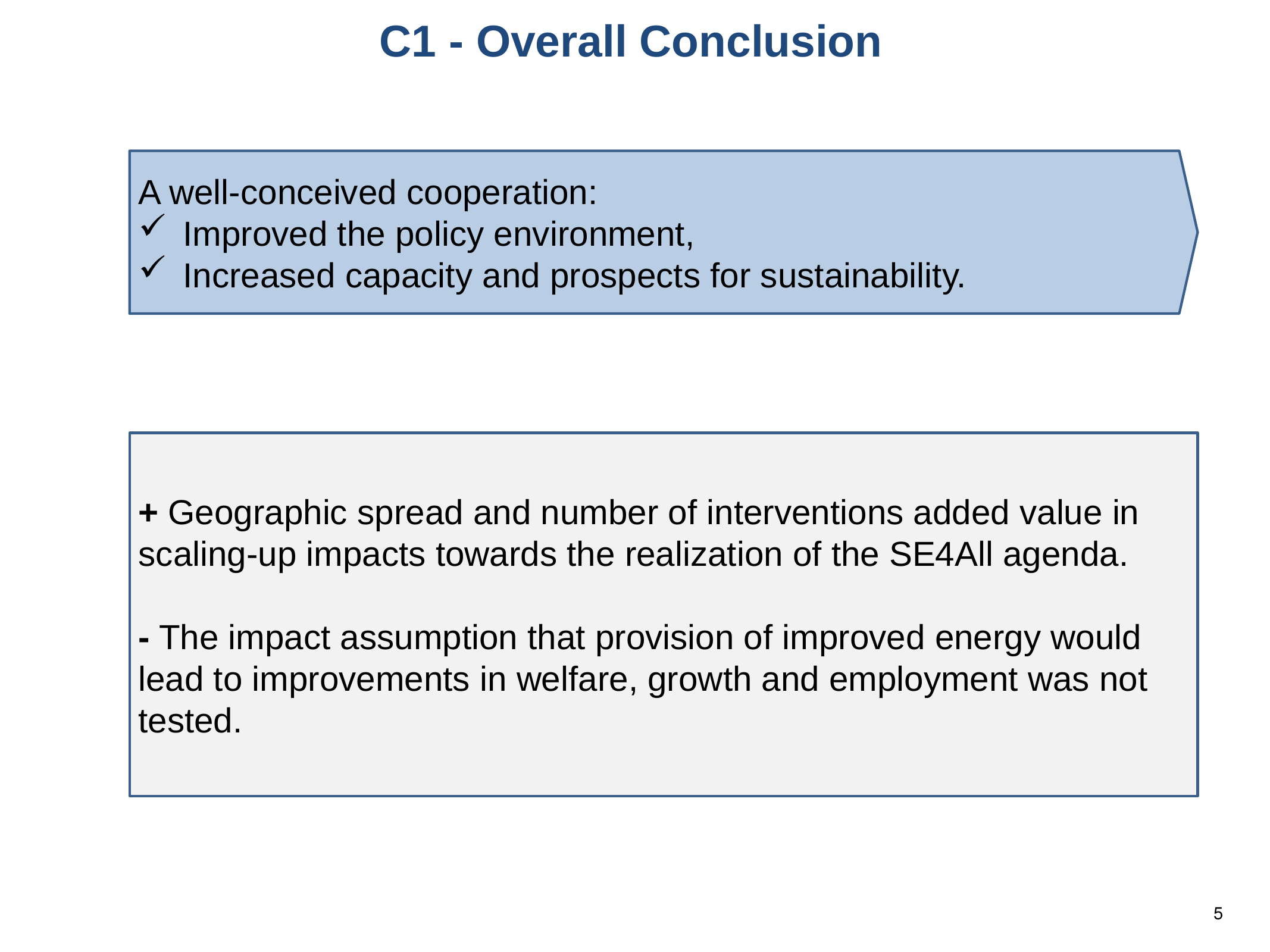

C1 - Overall Conclusion
A well-conceived cooperation:
Improved the policy environment,
Increased capacity and prospects for sustainability.
+ Geographic spread and number of interventions added value in scaling-up impacts towards the realization of the SE4All agenda.

- The impact assumption that provision of improved energy would lead to improvements in welfare, growth and employment was not tested.
5